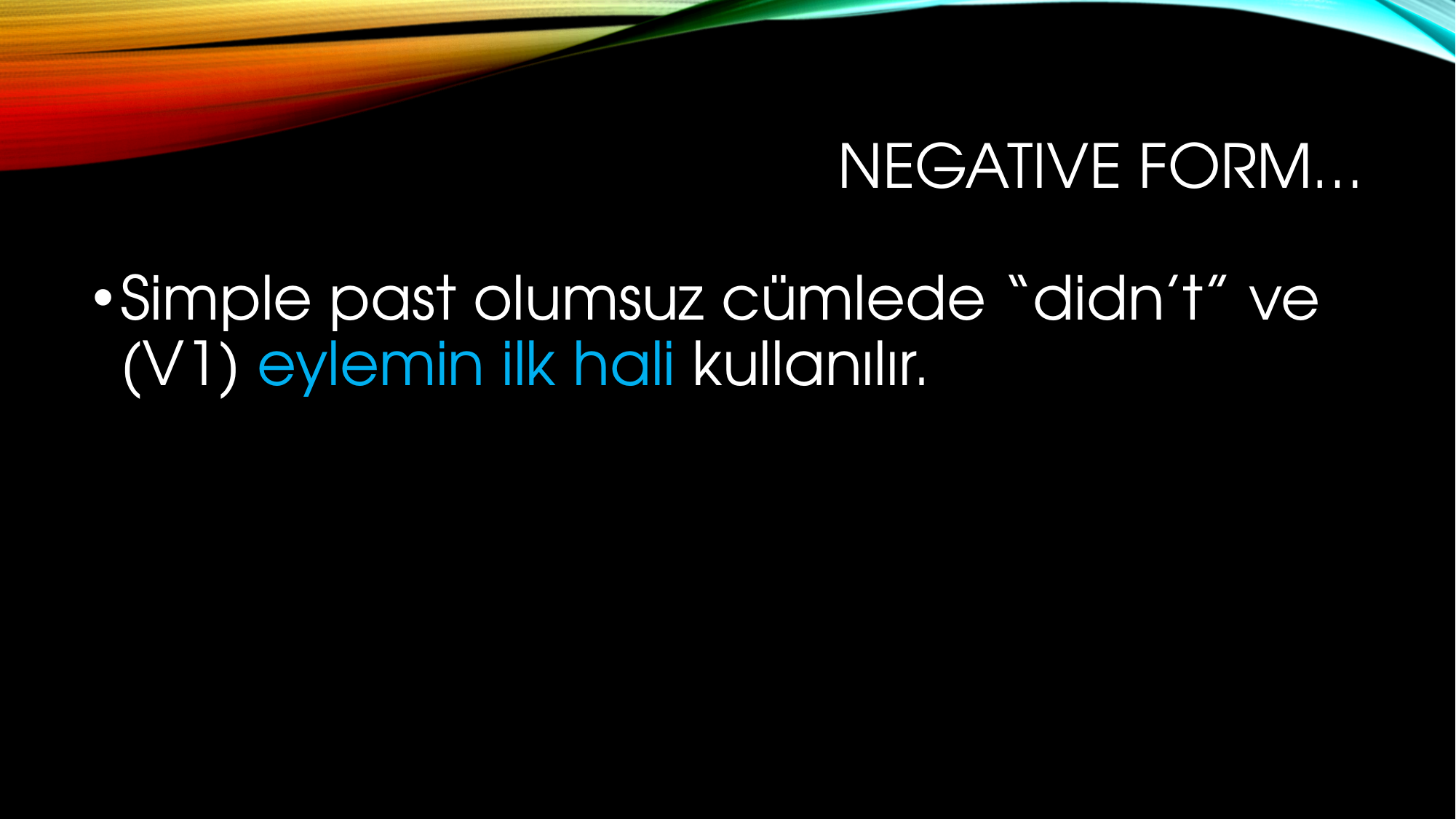

# NegatIVE FORM…
Simple past olumsuz cümlede “didn’t” ve (V1) eylemin ilk hali kullanılır.